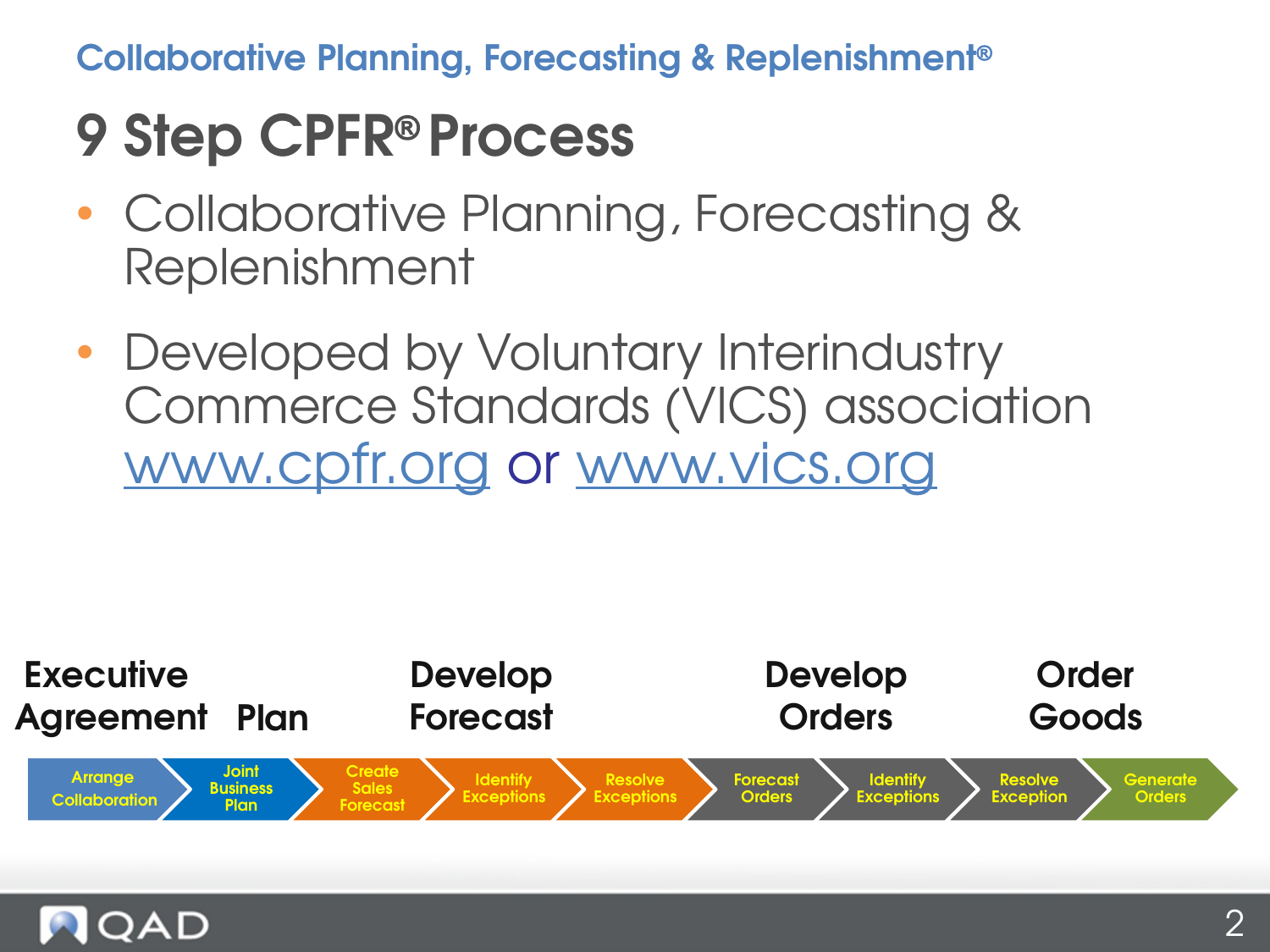

Collaborative Planning, Forecasting & Replenishment®
# 9 Step CPFR® Process
Collaborative Planning, Forecasting & Replenishment
Developed by Voluntary Interindustry  Commerce Standards (VICS) association  www.cpfr.org or www.vics.org

Executive
Agreement
Develop
Forecast
Develop
Orders
Order
Goods
Plan
Arrange
 Collaboration
Joint Business Plan
Create Sales Forecast
Identify Exceptions
Resolve Exceptions
Forecast Orders
Identify Exceptions
Resolve Exception
Generate Orders
2